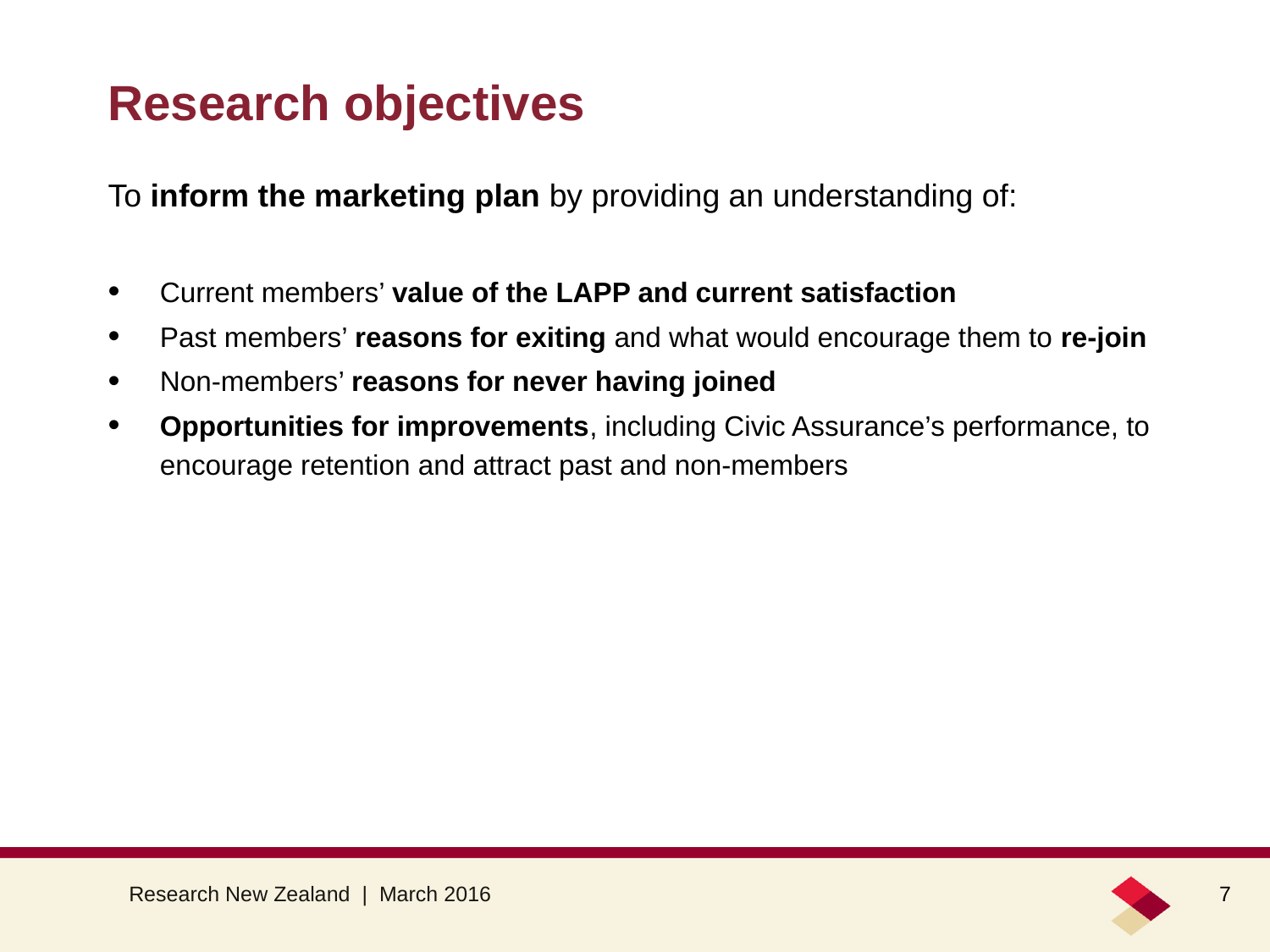

# Research objectives
To inform the marketing plan by providing an understanding of:

Current members’ value of the LAPP and current satisfaction
Past members’ reasons for exiting and what would encourage them to re-join
Non-members’ reasons for never having joined
Opportunities for improvements, including Civic Assurance’s performance, to encourage retention and attract past and non-members